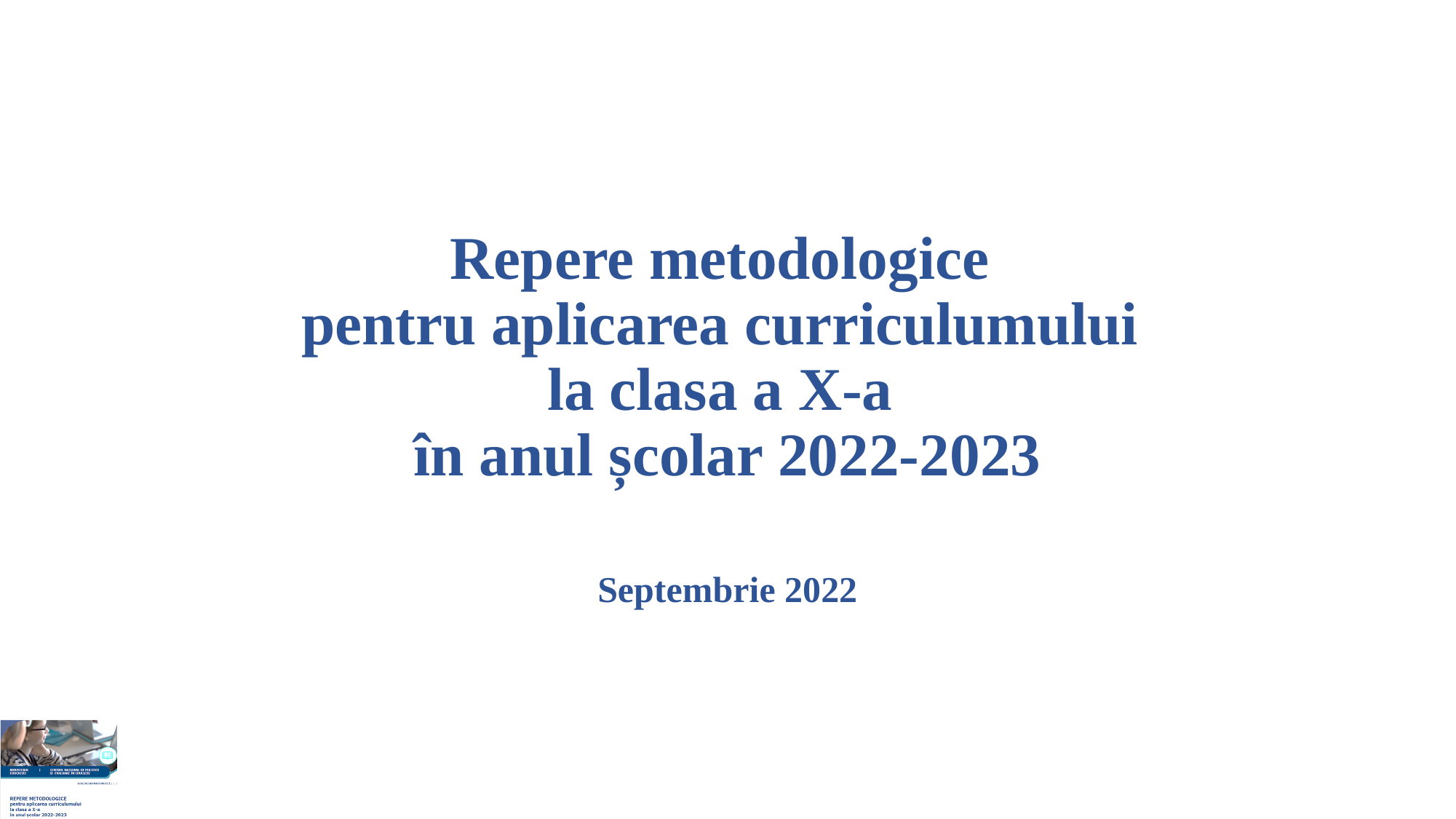

# Repere metodologice pentru aplicarea curriculumului la clasa a X-a în anul școlar 2022-2023
Septembrie 2022